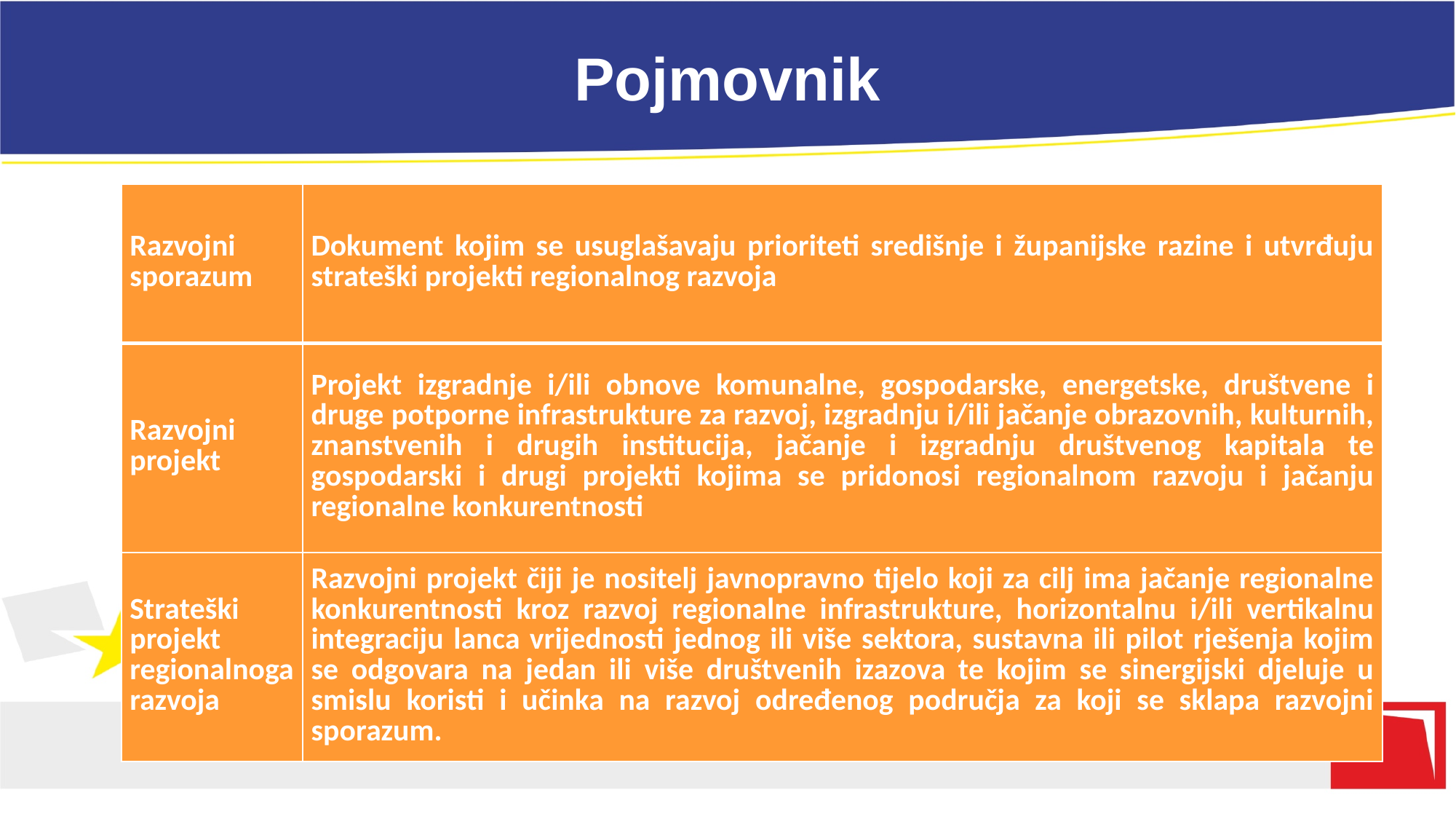

# Pojmovnik
| Razvojni sporazum | Dokument kojim se usuglašavaju prioriteti središnje i županijske razine i utvrđuju strateški projekti regionalnog razvoja |
| --- | --- |
| Razvojni projekt | Projekt izgradnje i/ili obnove komunalne, gospodarske, energetske, društvene i druge potporne infrastrukture za razvoj, izgradnju i/ili jačanje obrazovnih, kulturnih, znanstvenih i drugih institucija, jačanje i izgradnju društvenog kapitala te gospodarski i drugi projekti kojima se pridonosi regionalnom razvoju i jačanju regionalne konkurentnosti |
| Strateški projekt regionalnoga razvoja | Razvojni projekt čiji je nositelj javnopravno tijelo koji za cilj ima jačanje regionalne konkurentnosti kroz razvoj regionalne infrastrukture, horizontalnu i/ili vertikalnu integraciju lanca vrijednosti jednog ili više sektora, sustavna ili pilot rješenja kojim se odgovara na jedan ili više društvenih izazova te kojim se sinergijski djeluje u smislu koristi i učinka na razvoj određenog područja za koji se sklapa razvojni sporazum. |